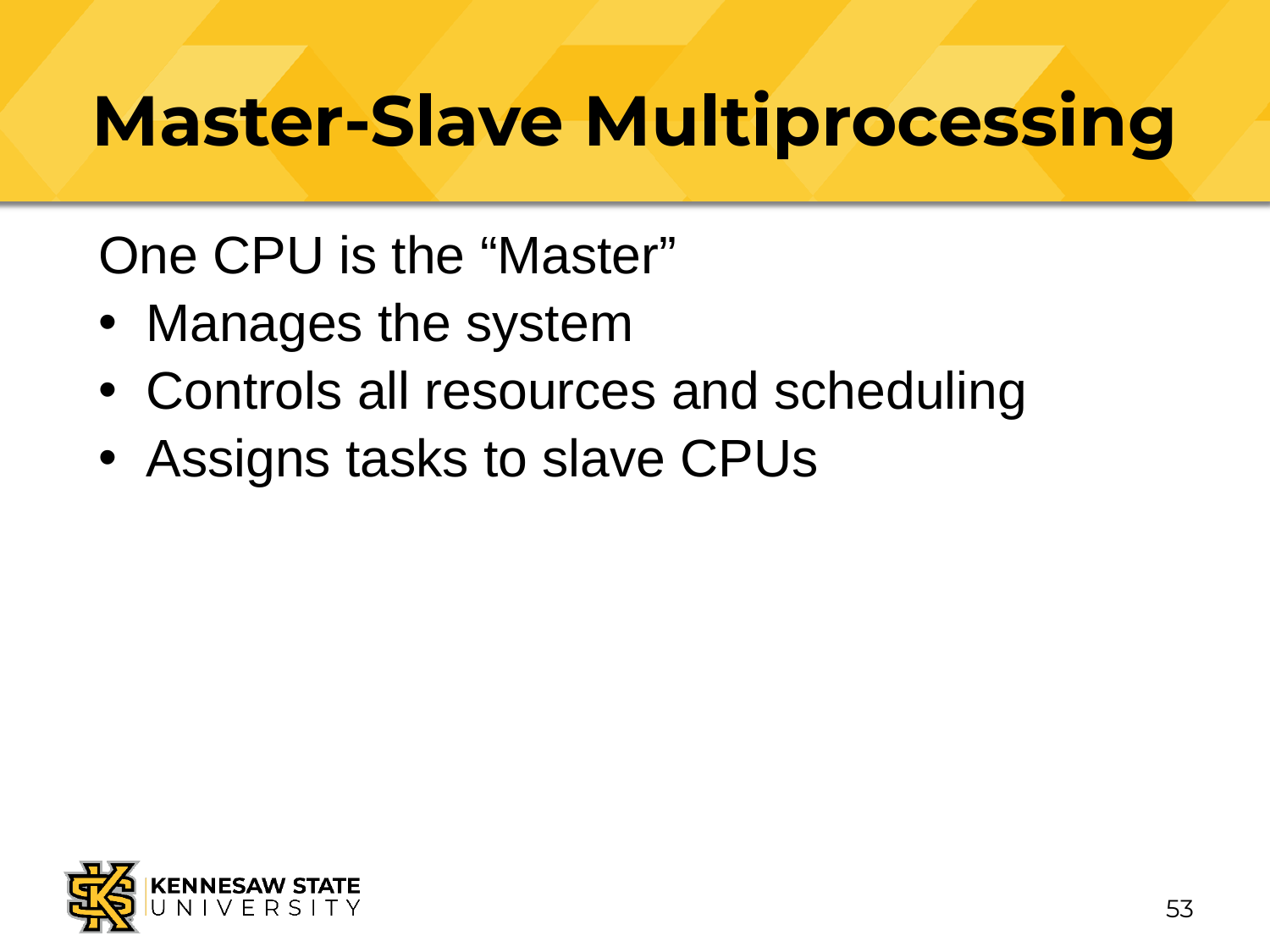

# Master-Slave Multiprocessing
One CPU is the “Master”
Manages the system
Controls all resources and scheduling
Assigns tasks to slave CPUs
53